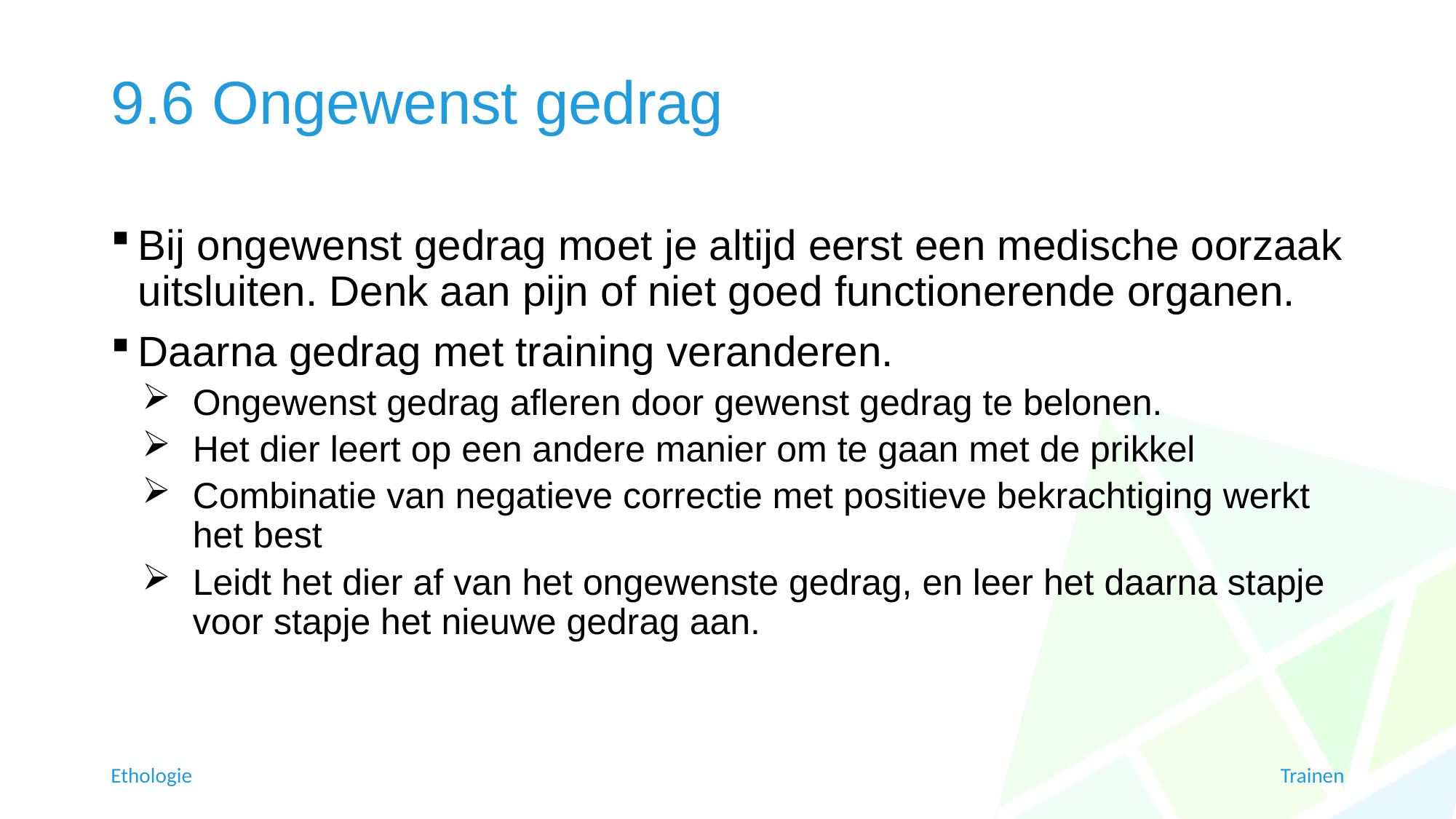

# 9.6 Ongewenst gedrag
Bij ongewenst gedrag moet je altijd eerst een medische oorzaak uitsluiten. Denk aan pijn of niet goed functionerende organen.
Daarna gedrag met training veranderen.
Ongewenst gedrag afleren door gewenst gedrag te belonen.
Het dier leert op een andere manier om te gaan met de prikkel
Combinatie van negatieve correctie met positieve bekrachtiging werkt het best
Leidt het dier af van het ongewenste gedrag, en leer het daarna stapje voor stapje het nieuwe gedrag aan.
Ethologie
Trainen